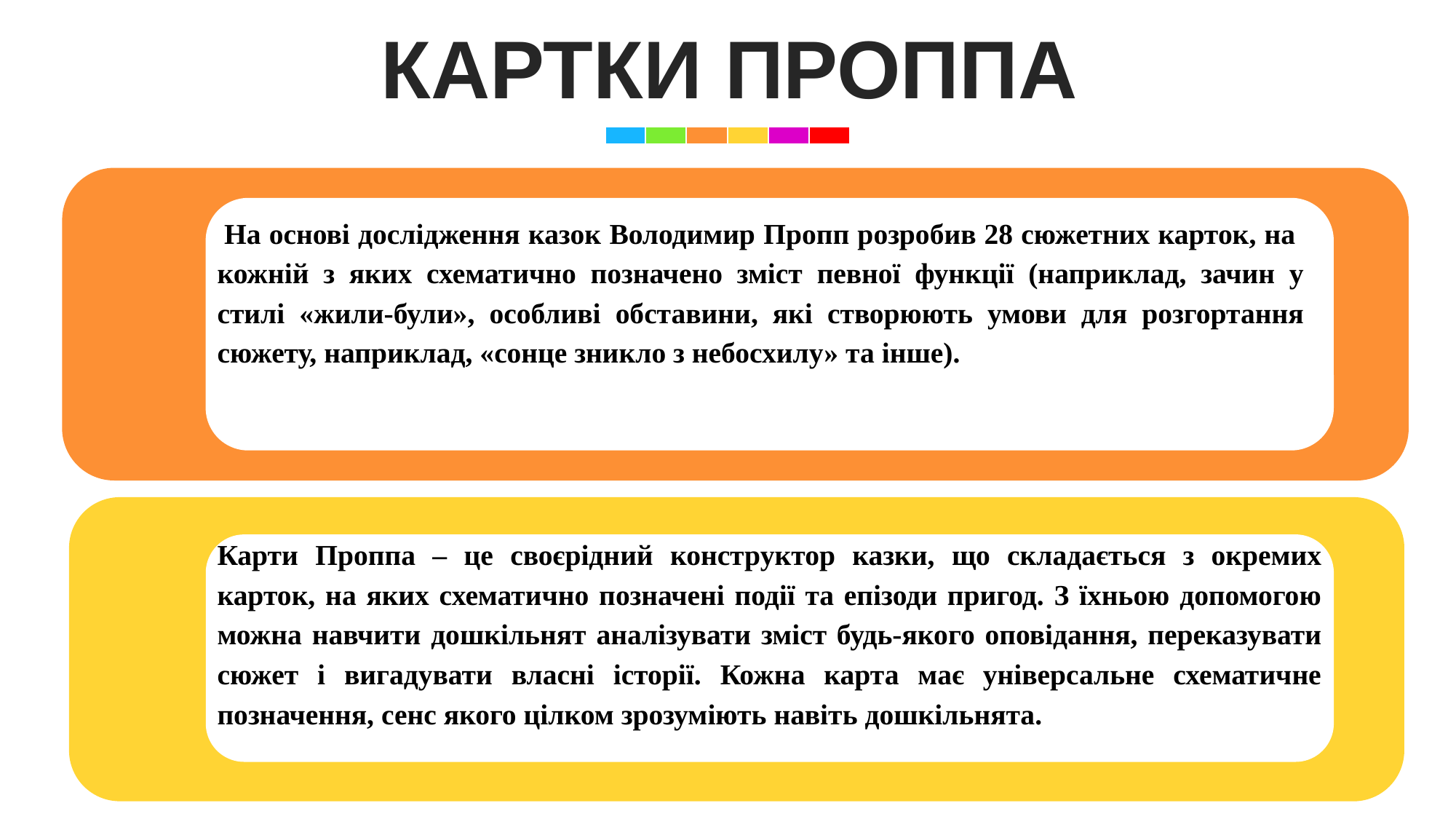

КАРТКИ ПРОППА

 На основі дослідження казок Володимир Пропп розробив 28 сюжетних карток, на  кожній з яких схематично позначено зміст певної функції (наприклад, зачин у стилі «жили-були», особливі обставини, які створюють умови для розгортання сюжету, наприклад, «сонце зникло з небосхилу» та інше).

Карти Проппа – це своєрідний конструктор казки, що складається з окремих карток, на яких схематично позначені події та епізоди пригод. З їхньою допомогою можна навчити дошкільнят аналізувати зміст будь-якого оповідання, переказувати сюжет і вигадувати власні історії. Кожна карта має універсальне схематичне позначення, сенс якого цілком зрозуміють навіть дошкільнята.